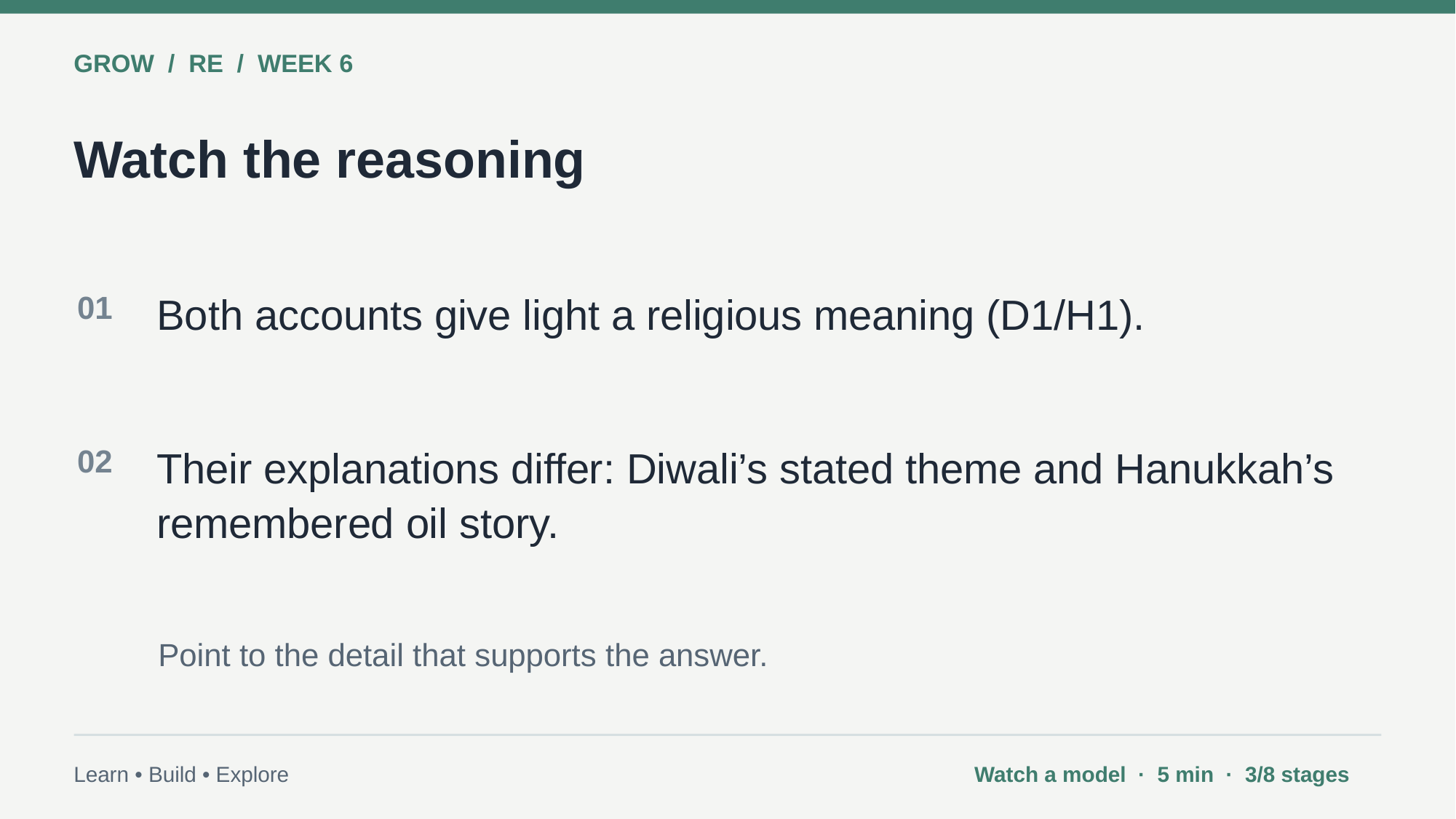

GROW  /  RE  /  WEEK 6
Watch the reasoning
01
Both accounts give light a religious meaning (D1/H1).
02
Their explanations differ: Diwali’s stated theme and Hanukkah’s remembered oil story.
Point to the detail that supports the answer.

Learn • Build • Explore
Watch a model  ·  5 min  ·  3/8 stages